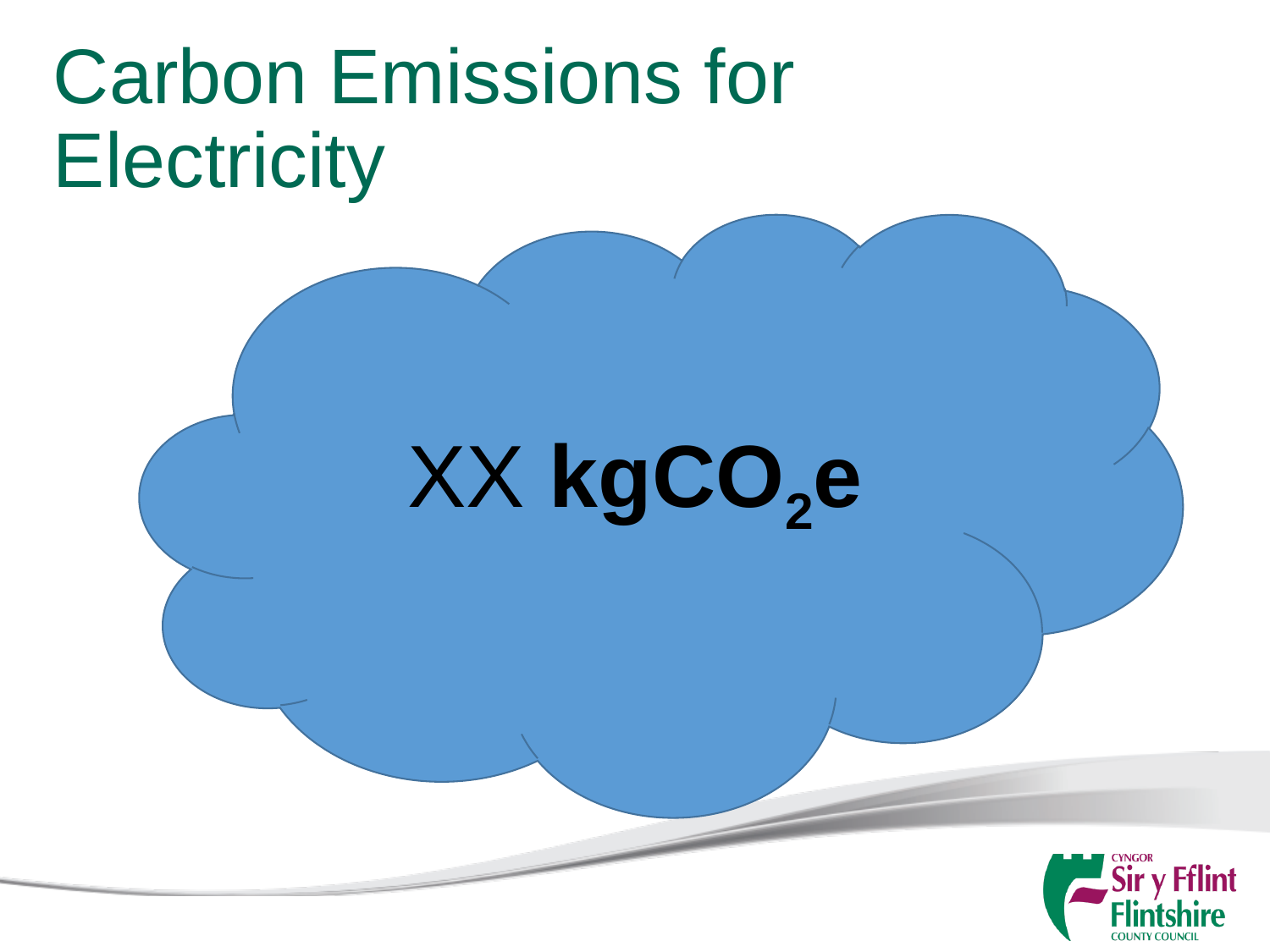

# Carbon Emissions for Electricity

 XX kgCO2e